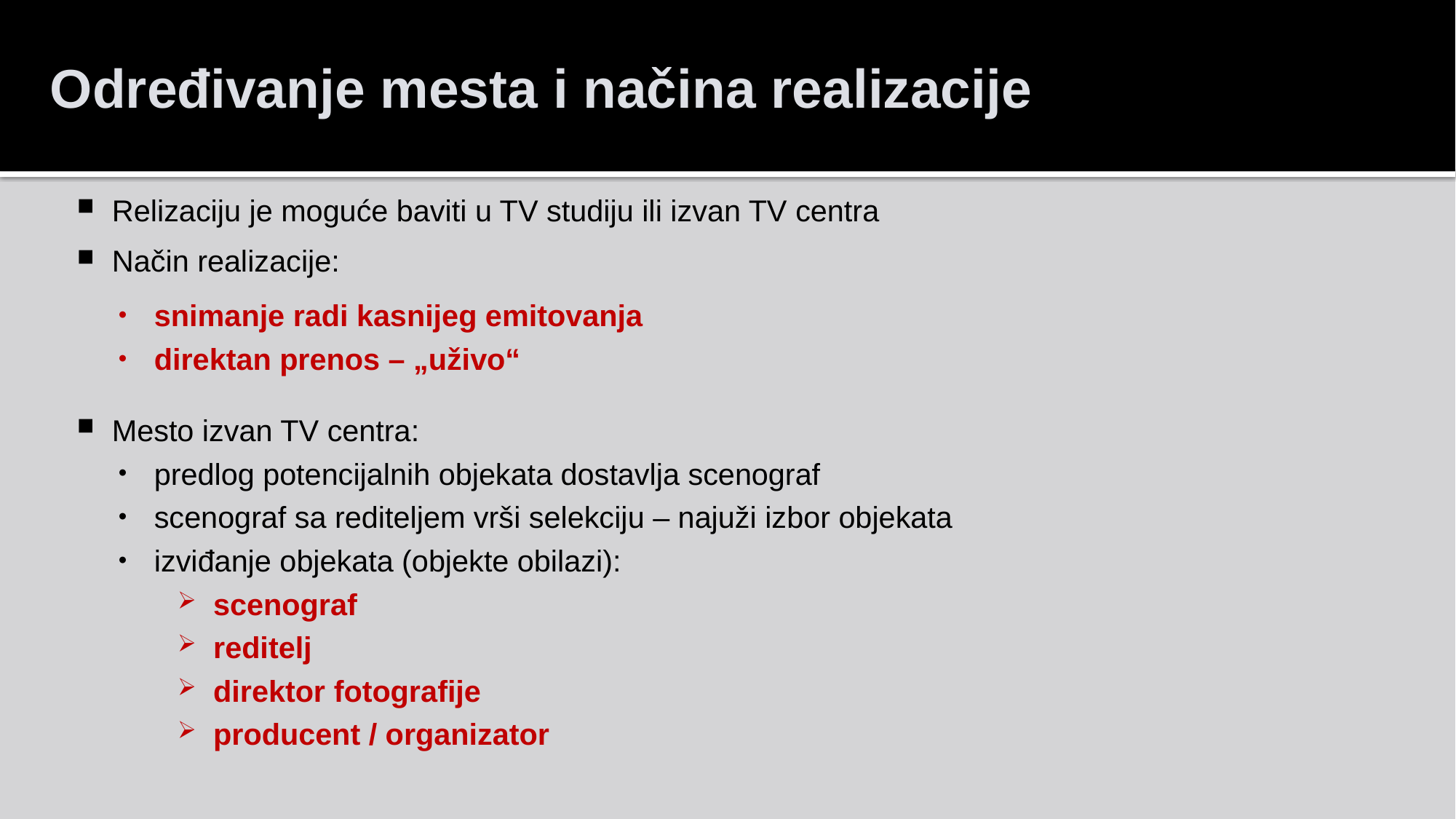

Određivanje mesta i načina realizacije

Relizaciju je moguće baviti u TV studiju ili izvan TV centra

Način realizacije:

snimanje radi kasnijeg emitovanja
direktan prenos – „uživo“

Mesto izvan TV centra:
predlog potencijalnih objekata dostavlja scenograf
scenograf sa rediteljem vrši selekciju – najuži izbor objekata
izviđanje objekata (objekte obilazi):
scenograf
reditelj
direktor fotografije
producent / organizator